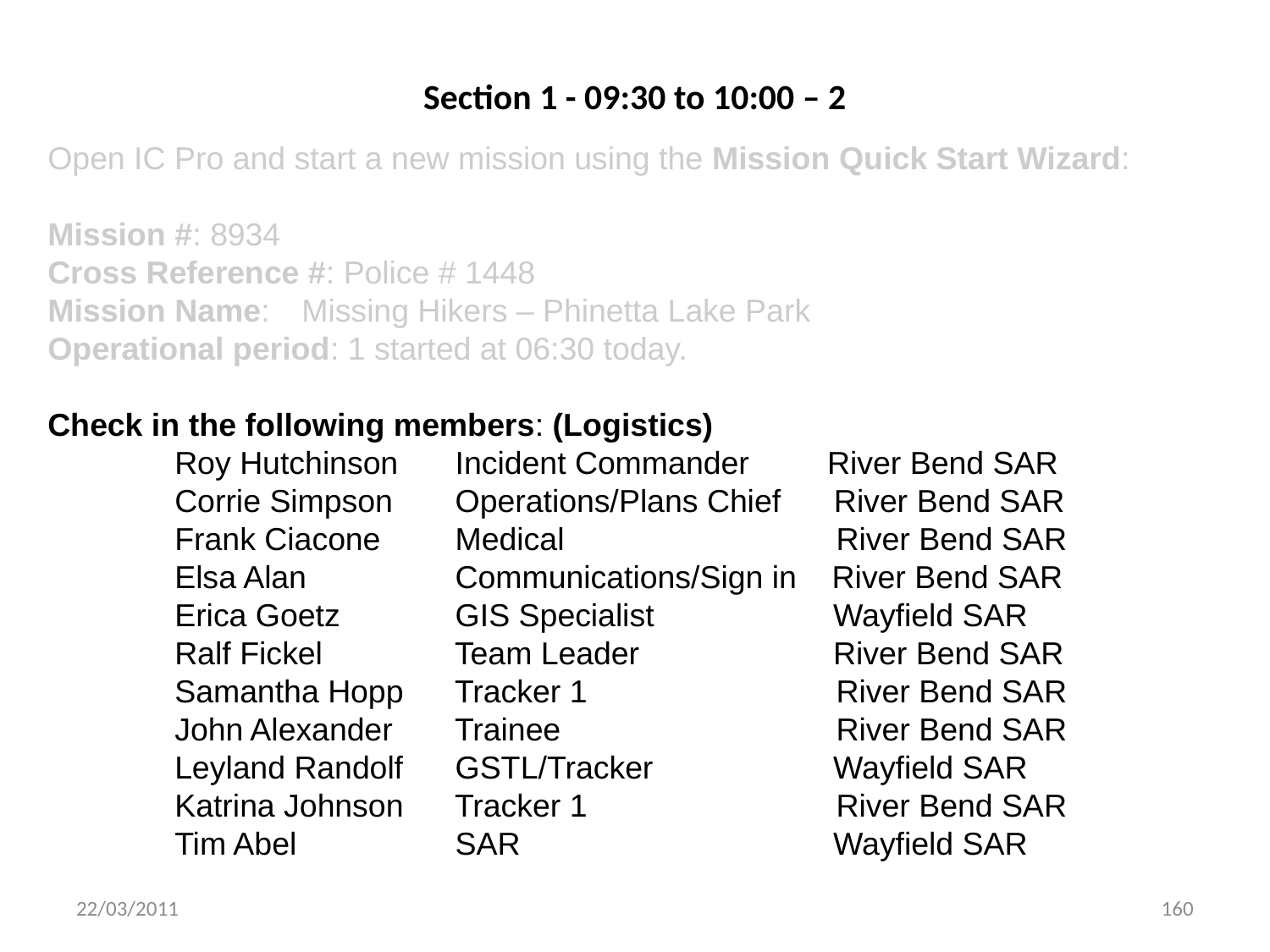

# Section 1 - 09:30 to 10:00 – 2
Open IC Pro and start a new mission using the Mission Quick Start Wizard:

Mission #: 8934
Cross Reference #: Police # 1448
Mission Name:	Missing Hikers – Phinetta Lake Park
Operational period: 1 started at 06:30 today.

Check in the following members: (Logistics)
	Roy Hutchinson	   Incident Commander	  River Bend SAR
	Corrie Simpson	   Operations/Plans Chief      River Bend SAR
	Frank Ciacone	   Medical		   River Bend SAR
	Elsa Alan	   Communications/Sign in    River Bend SAR
	Erica Goetz	   GIS Specialist	                 Wayfield SAR
	Ralf Fickel	   Team Leader	                 River Bend SAR
	Samantha Hopp	   Tracker 1		   River Bend SAR		John Alexander	   Trainee		   River Bend SAR
	Leyland Randolf	   GSTL/Tracker	                 Wayfield SAR
	Katrina Johnson	   Tracker 1		   River Bend SAR
	Tim Abel		   SAR 		                 Wayfield SAR

22/03/2011
160